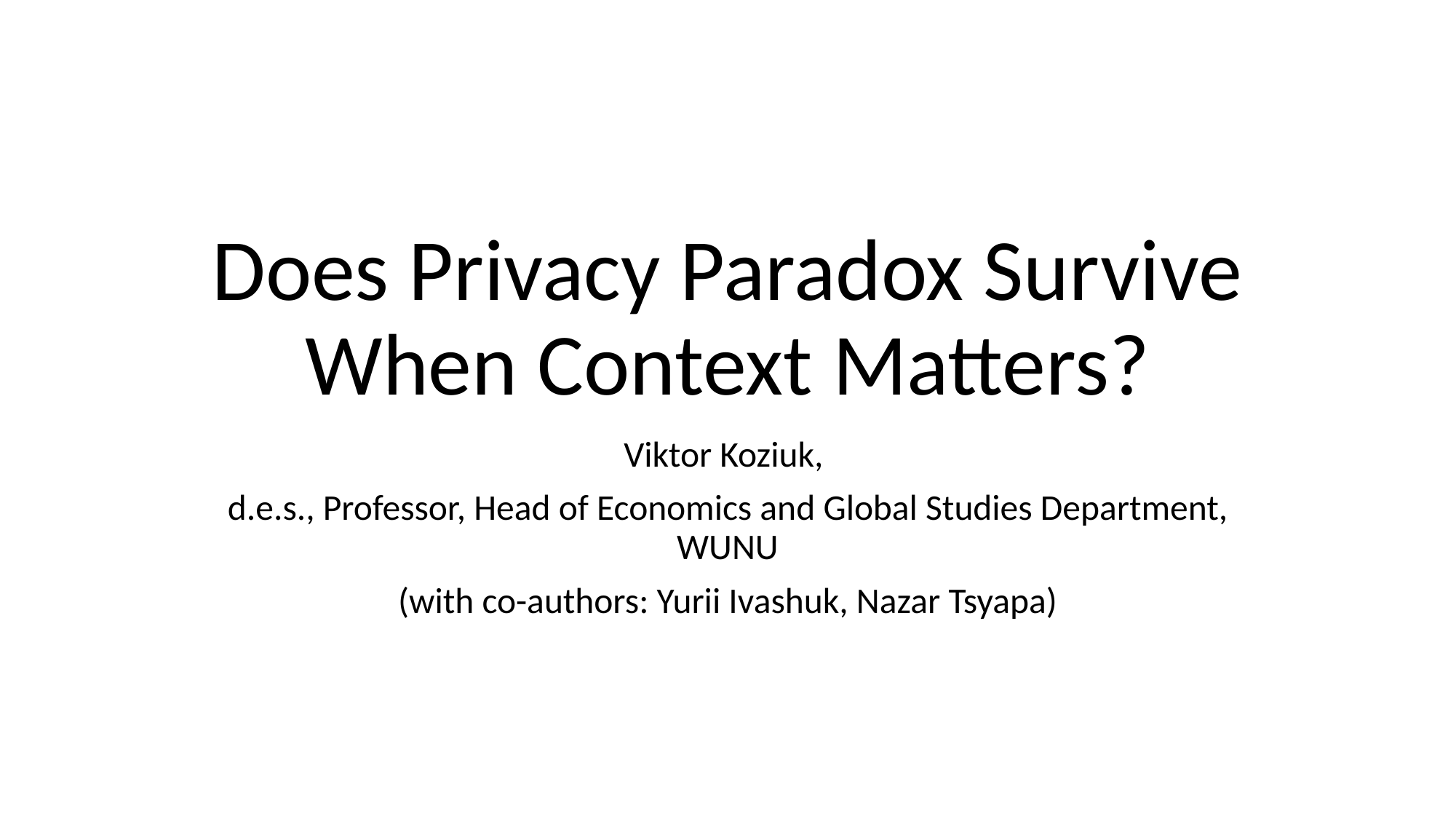

# Does Privacy Paradox Survive When Context Matters?
Viktor Koziuk,
d.e.s., Professor, Head of Economics and Global Studies Department, WUNU
(with co-authors: Yurii Ivashuk, Nazar Tsyapa)